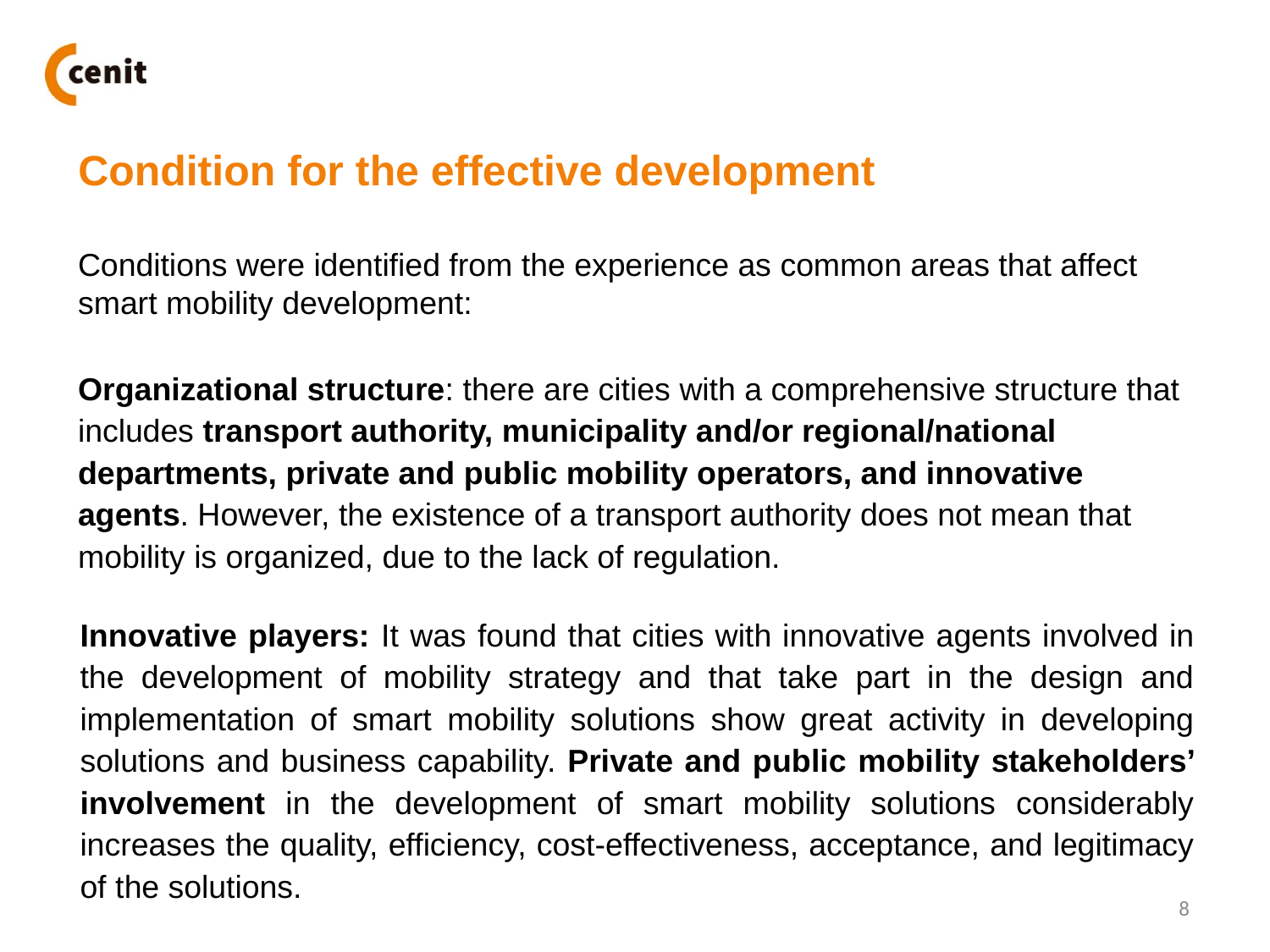

# Condition for the effective development
Conditions were identified from the experience as common areas that affect smart mobility development:
Organizational structure: there are cities with a comprehensive structure that includes transport authority, municipality and/or regional/national departments, private and public mobility operators, and innovative agents. However, the existence of a transport authority does not mean that mobility is organized, due to the lack of regulation.
Innovative players: It was found that cities with innovative agents involved in the development of mobility strategy and that take part in the design and implementation of smart mobility solutions show great activity in developing solutions and business capability. Private and public mobility stakeholders’ involvement in the development of smart mobility solutions considerably increases the quality, efficiency, cost-effectiveness, acceptance, and legitimacy of the solutions.
8